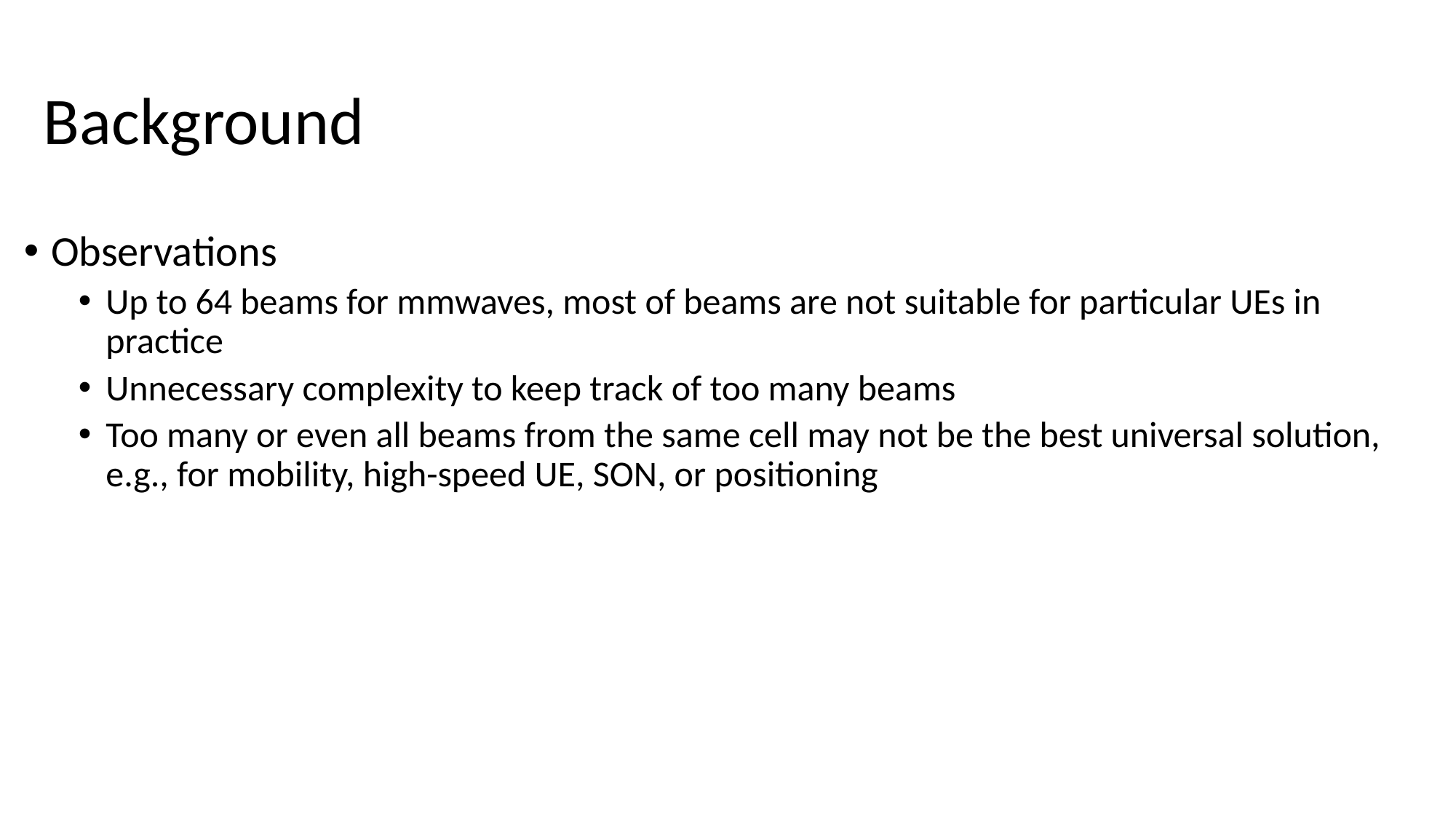

# Background
Observations
Up to 64 beams for mmwaves, most of beams are not suitable for particular UEs in practice
Unnecessary complexity to keep track of too many beams
Too many or even all beams from the same cell may not be the best universal solution, e.g., for mobility, high-speed UE, SON, or positioning